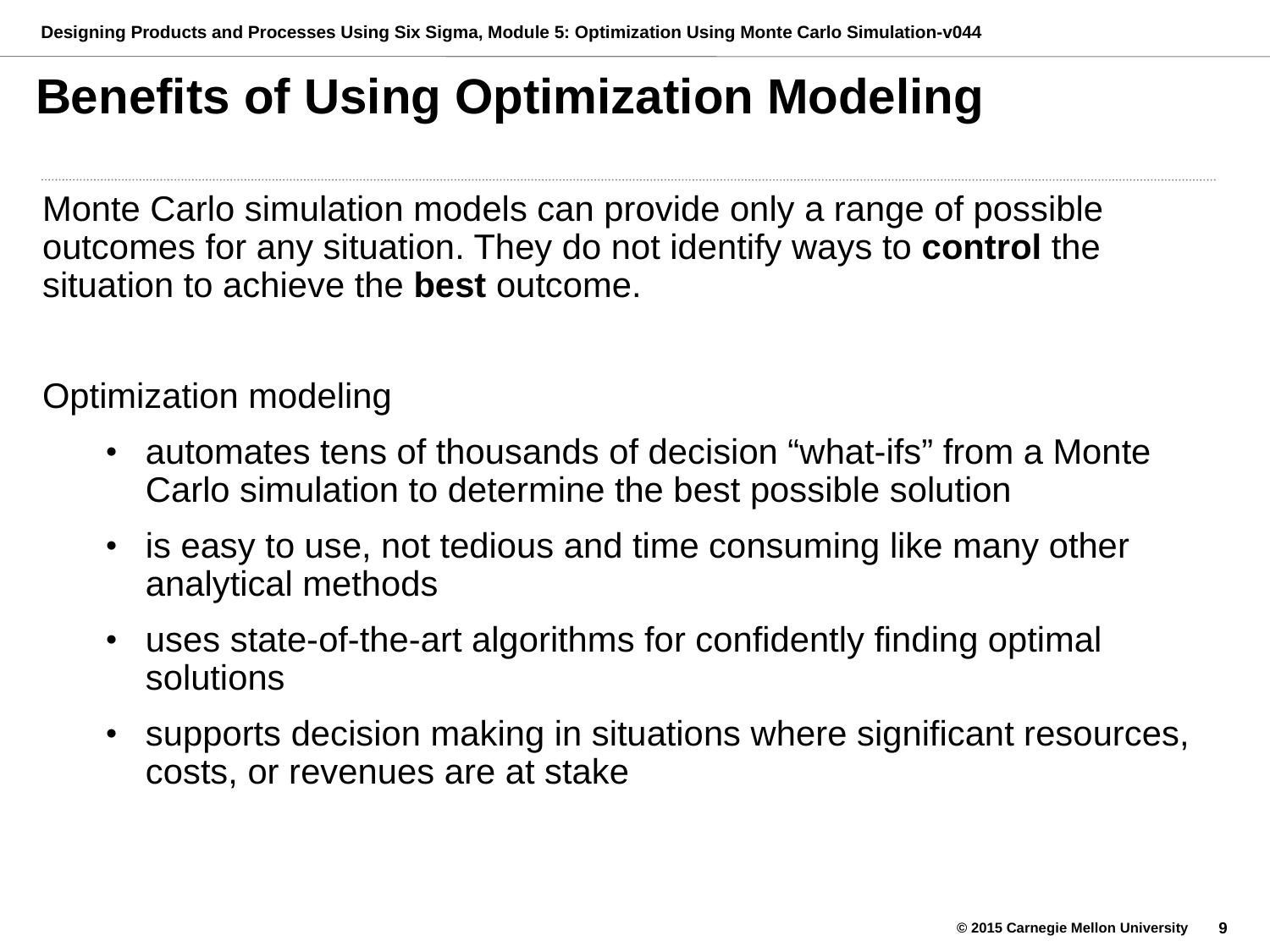

# Benefits of Using Optimization Modeling
Monte Carlo simulation models can provide only a range of possible outcomes for any situation. They do not identify ways to control the situation to achieve the best outcome.

Optimization modeling
automates tens of thousands of decision “what-ifs” from a Monte Carlo simulation to determine the best possible solution
is easy to use, not tedious and time consuming like many other analytical methods
uses state-of-the-art algorithms for confidently finding optimal solutions
supports decision making in situations where significant resources, costs, or revenues are at stake